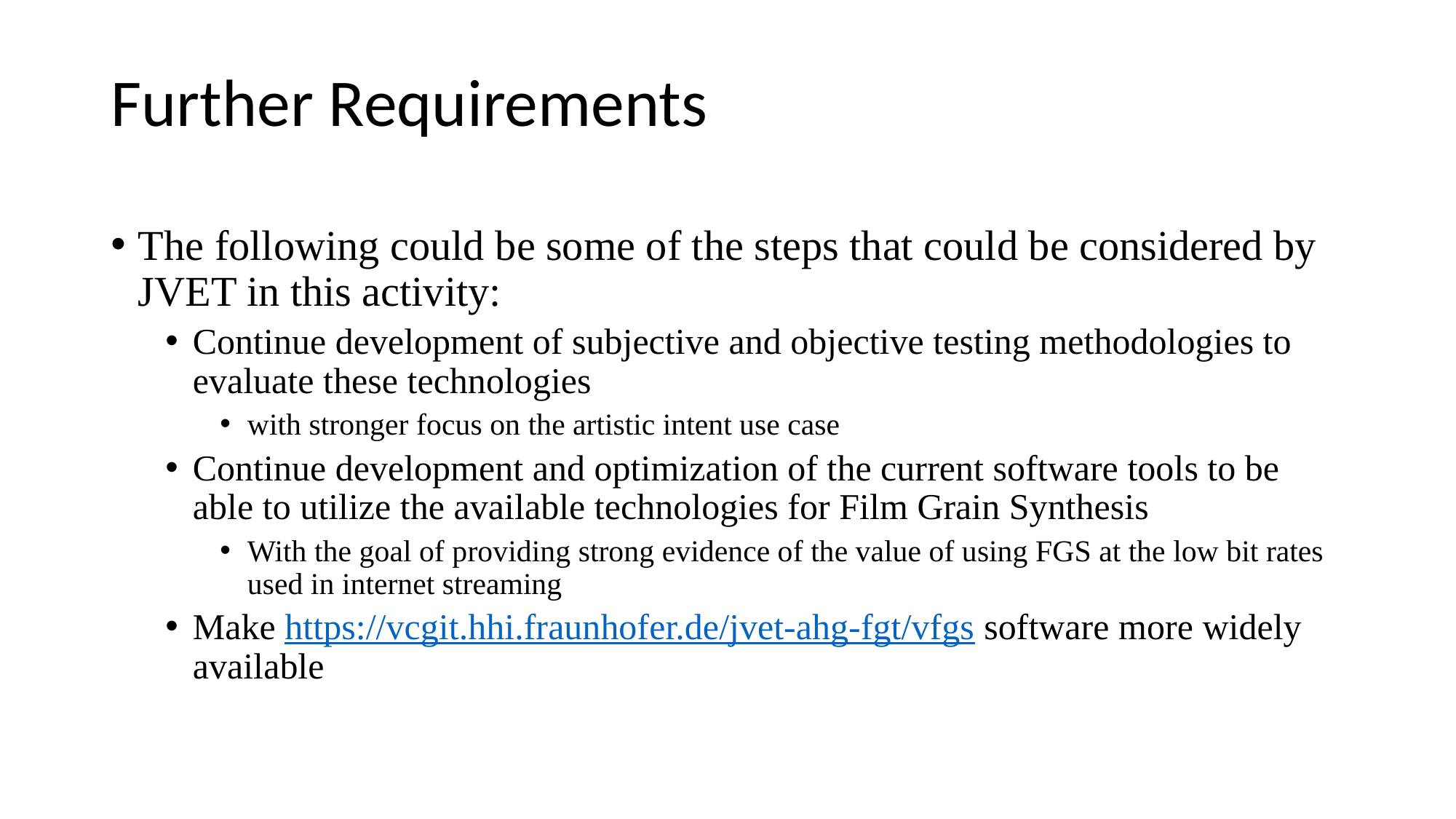

# Further Requirements
The following could be some of the steps that could be considered by JVET in this activity:
Continue development of subjective and objective testing methodologies to evaluate these technologies
with stronger focus on the artistic intent use case
Continue development and optimization of the current software tools to be able to utilize the available technologies for Film Grain Synthesis
With the goal of providing strong evidence of the value of using FGS at the low bit rates used in internet streaming
Make https://vcgit.hhi.fraunhofer.de/jvet-ahg-fgt/vfgs software more widely available